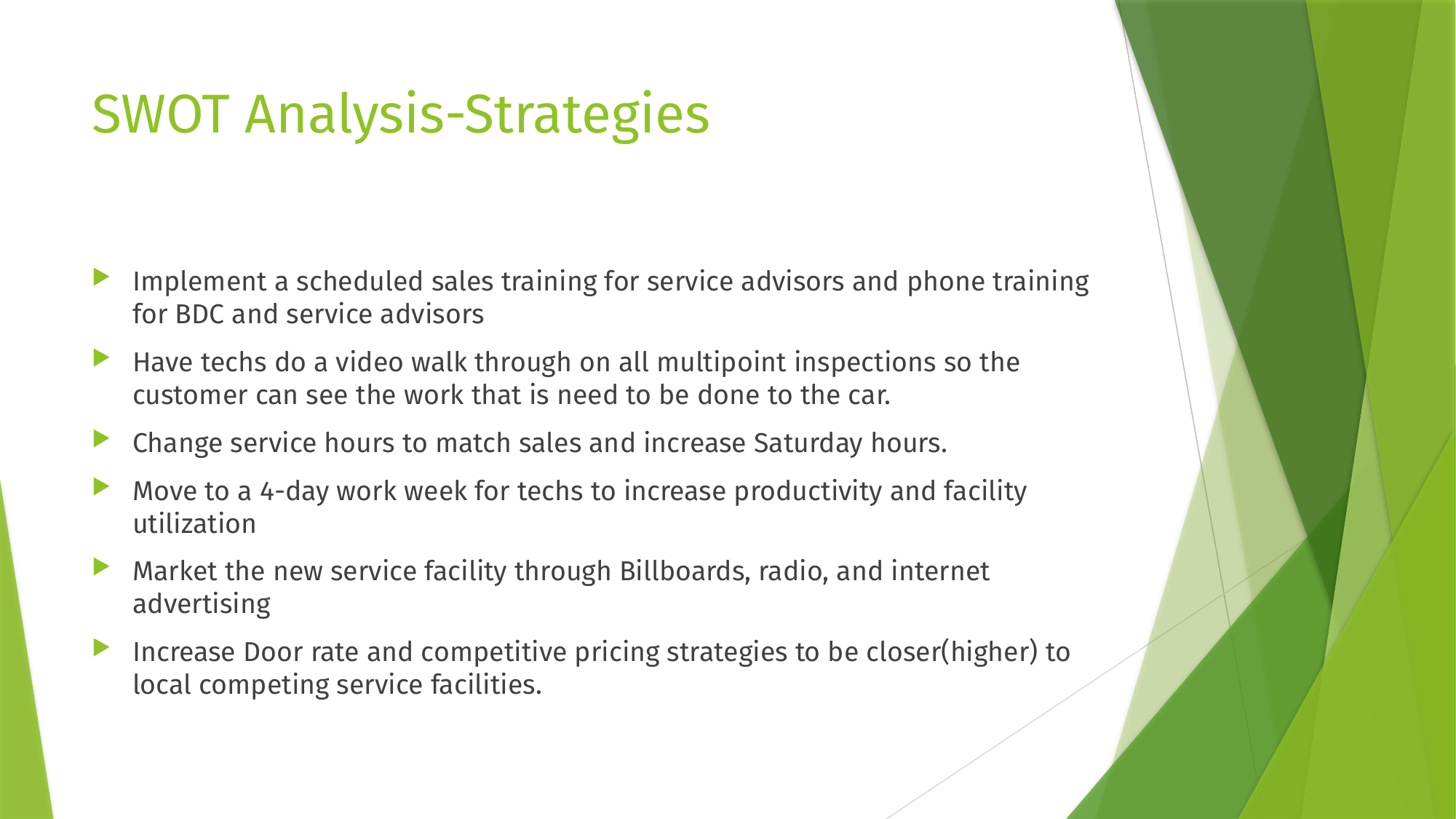

# SWOT Analysis-Strategies
Implement a scheduled sales training for service advisors and phone training for BDC and service advisors
Have techs do a video walk through on all multipoint inspections so the customer can see the work that is need to be done to the car.
Change service hours to match sales and increase Saturday hours.
Move to a 4-day work week for techs to increase productivity and facility utilization
Market the new service facility through Billboards, radio, and internet advertising
Increase Door rate and competitive pricing strategies to be closer(higher) to local competing service facilities.